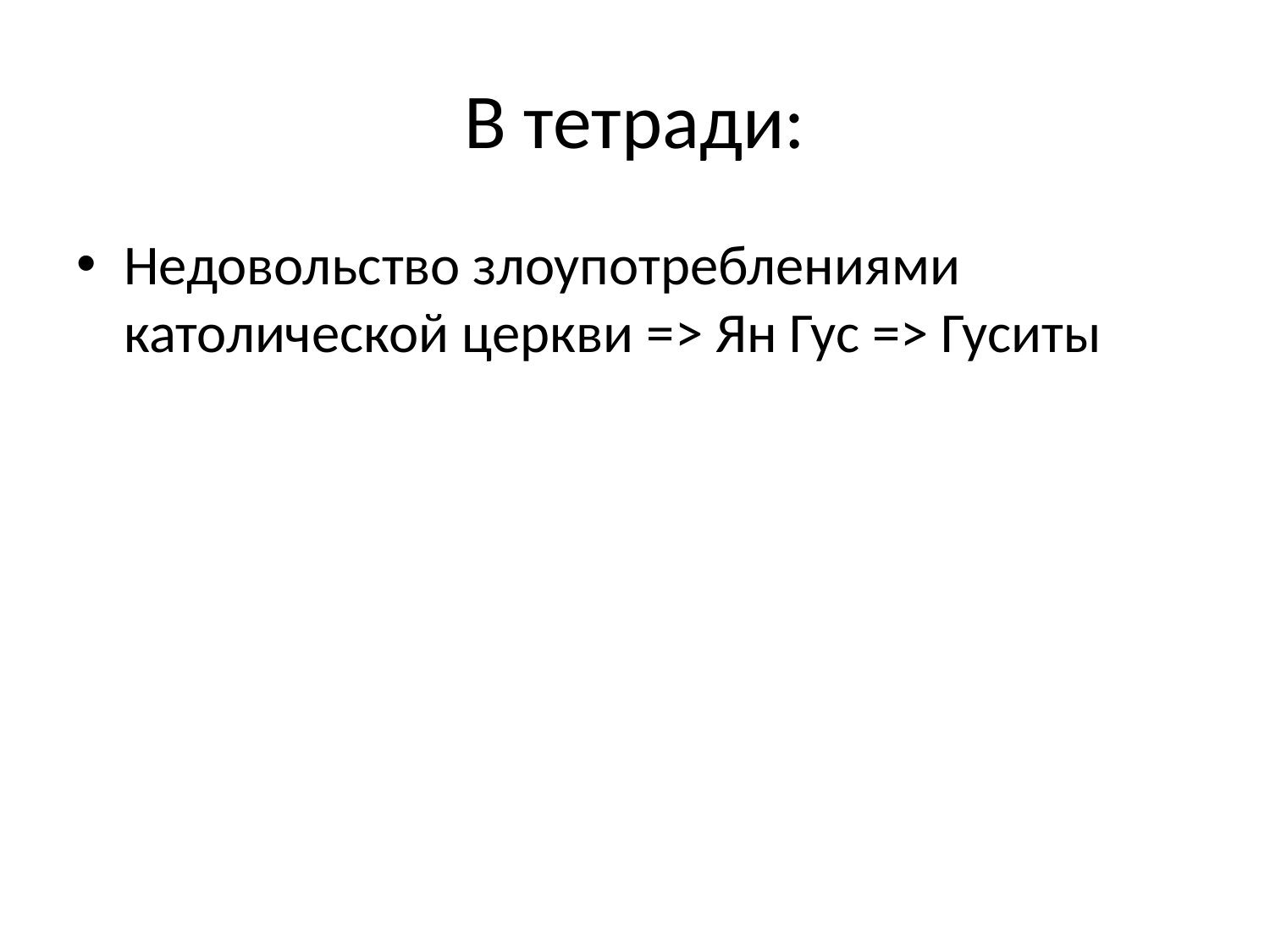

# В тетради:
Недовольство злоупотреблениями католической церкви => Ян Гус => Гуситы